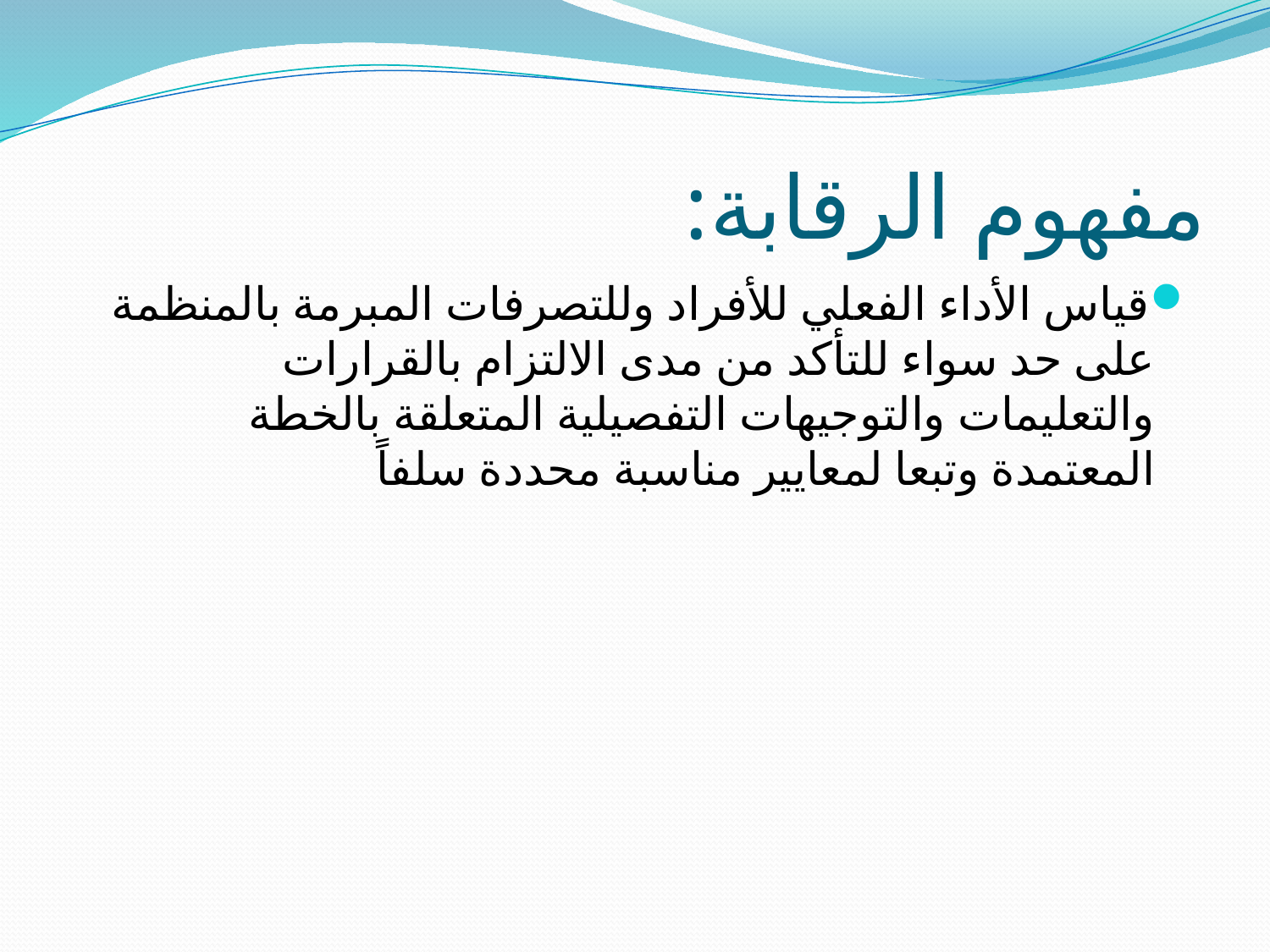

# مفهوم الرقابة:
قياس الأداء الفعلي للأفراد وللتصرفات المبرمة بالمنظمة على حد سواء للتأكد من مدى الالتزام بالقرارات والتعليمات والتوجيهات التفصيلية المتعلقة بالخطة المعتمدة وتبعا لمعايير مناسبة محددة سلفاً